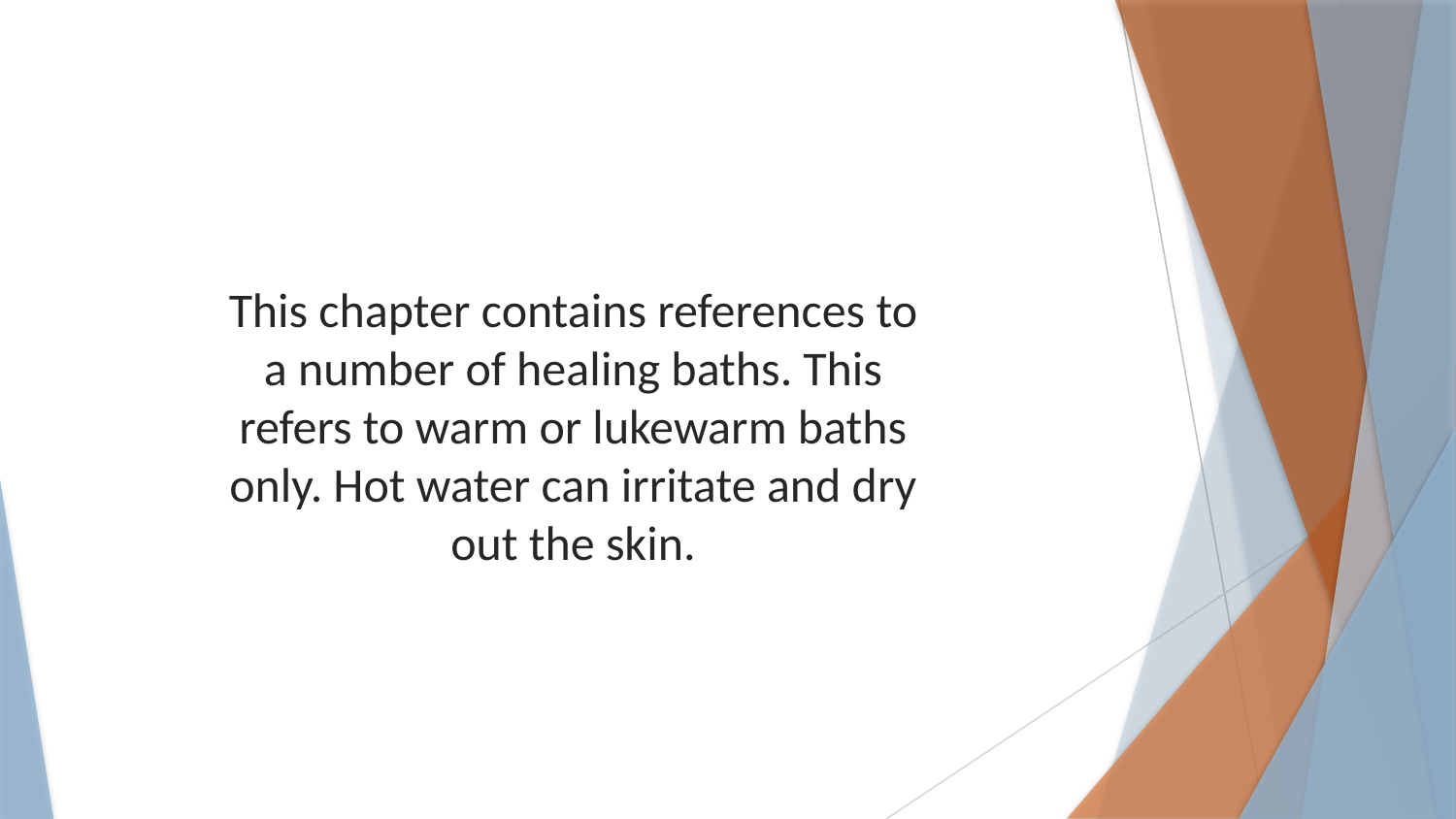

This chapter contains references to a number of healing baths. This refers to warm or lukewarm baths only. Hot water can irritate and dry out the skin.